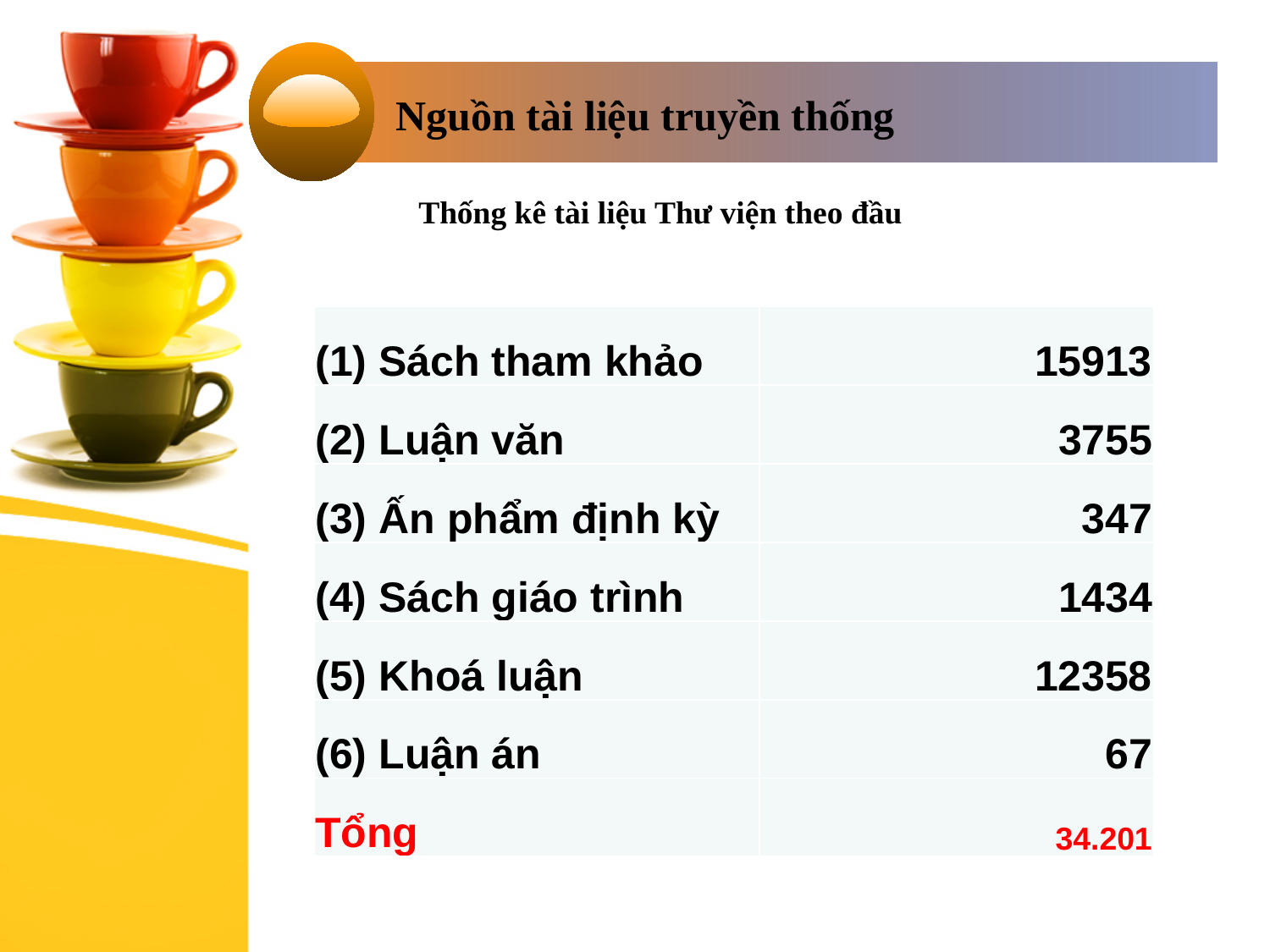

Nguồn tài liệu truyền thống
Thống kê tài liệu Thư viện theo đầu
| (1) Sách tham khảo | 15913 |
| --- | --- |
| (2) Luận văn | 3755 |
| (3) Ấn phẩm định kỳ | 347 |
| (4) Sách giáo trình | 1434 |
| (5) Khoá luận | 12358 |
| (6) Luận án | 67 |
| Tổng | 34.201 |